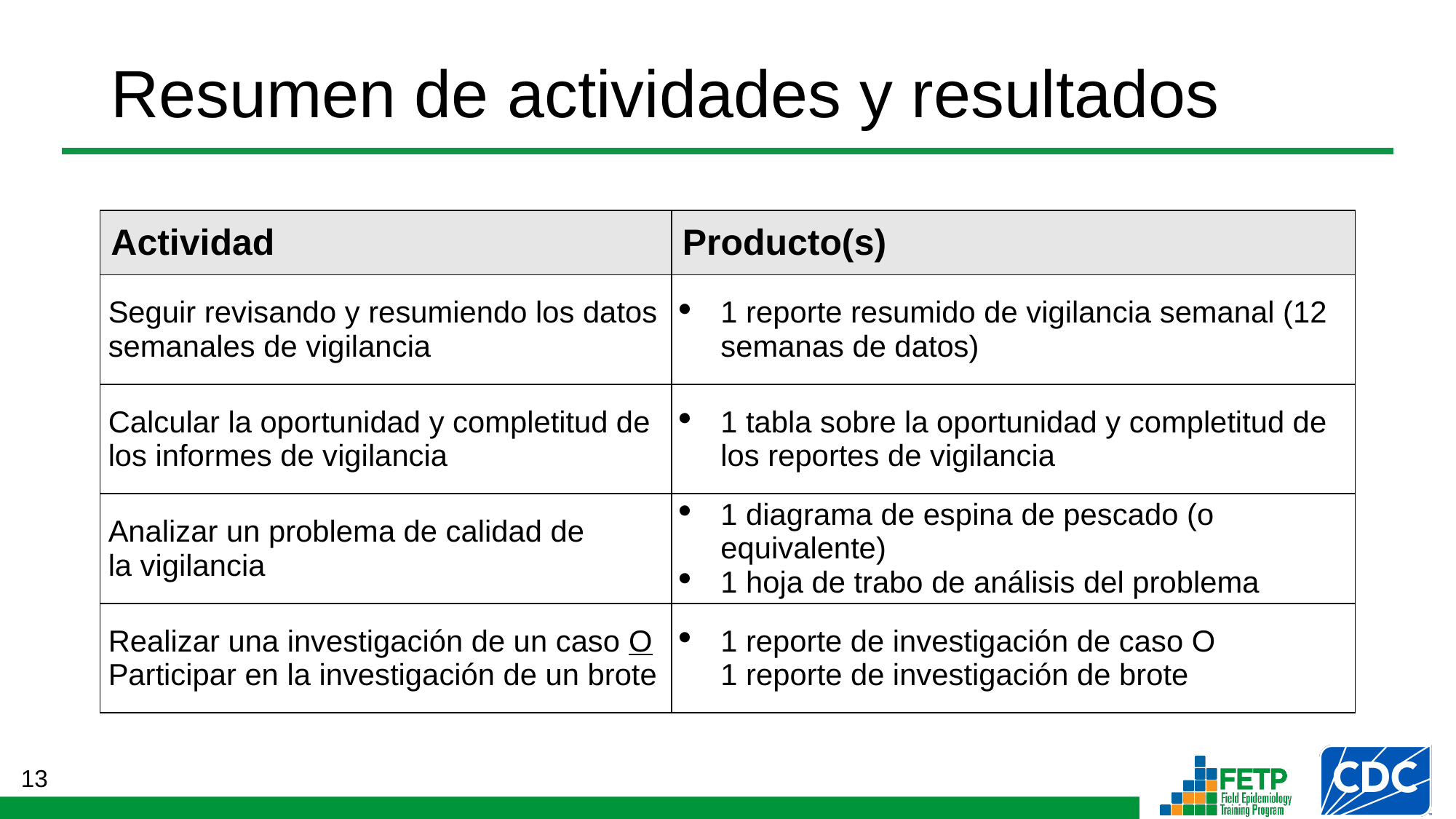

# Resumen de actividades y resultados
| Actividad | Producto(s) |
| --- | --- |
| Seguir revisando y resumiendo los datos semanales de vigilancia | 1 reporte resumido de vigilancia semanal (12 semanas de datos) |
| Calcular la oportunidad y completitud de los informes de vigilancia | 1 tabla sobre la oportunidad y completitud de los reportes de vigilancia |
| Analizar un problema de calidad de la vigilancia | 1 diagrama de espina de pescado (o equivalente) 1 hoja de trabo de análisis del problema |
| Realizar una investigación de un caso O Participar en la investigación de un brote | 1 reporte de investigación de caso O 1 reporte de investigación de brote |